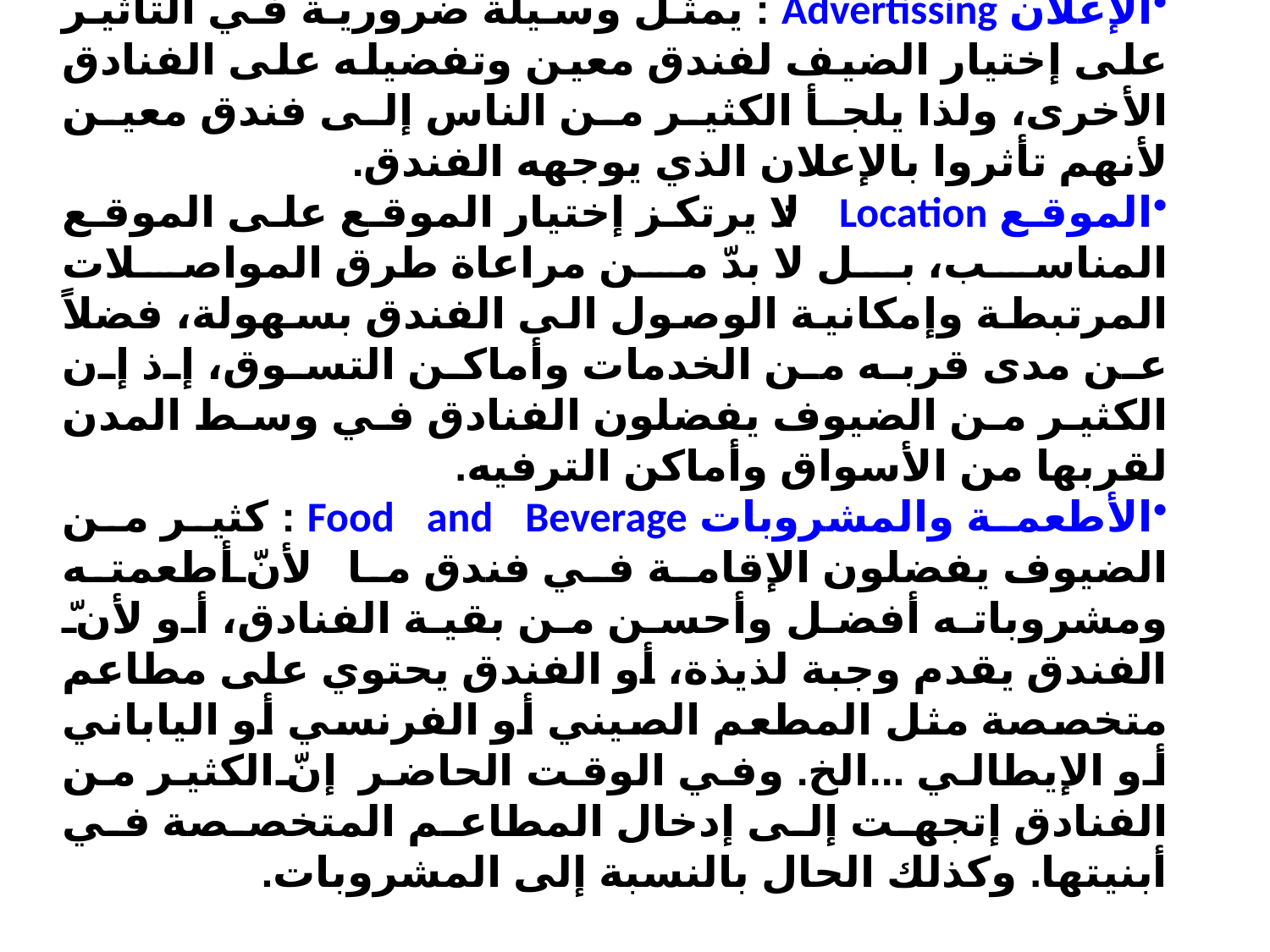

الإعلان Advertissing : يمثل وسيلة ضرورية في التأثير على إختيار الضيف لفندق معين وتفضيله على الفنادق الأخرى، ولذا يلجأ الكثير من الناس إلى فندق معين لأنهم تأثروا بالإعلان الذي يوجهه الفندق.
الموقع Location : لا يرتكز إختيار الموقع على الموقع المناسب، بل لا بدّ من مراعاة طرق المواصلات المرتبطة وإمكانية الوصول الى الفندق بسهولة، فضلاً عن مدى قربه من الخدمات وأماكن التسوق، إذ إن الكثير من الضيوف يفضلون الفنادق في وسط المدن لقربها من الأسواق وأماكن الترفيه.
الأطعمة والمشروبات Food and Beverage : كثير من الضيوف يفضلون الإقامة في فندق ما لأنّ أطعمته ومشروباته أفضل وأحسن من بقية الفنادق، أو لأنّ الفندق يقدم وجبة لذيذة، أو الفندق يحتوي على مطاعم متخصصة مثل المطعم الصيني أو الفرنسي أو الياباني أو الإيطالي ...الخ. وفي الوقت الحاضر إنّ الكثير من الفنادق إتجهت إلى إدخال المطاعم المتخصصة في أبنيتها. وكذلك الحال بالنسبة إلى المشروبات.